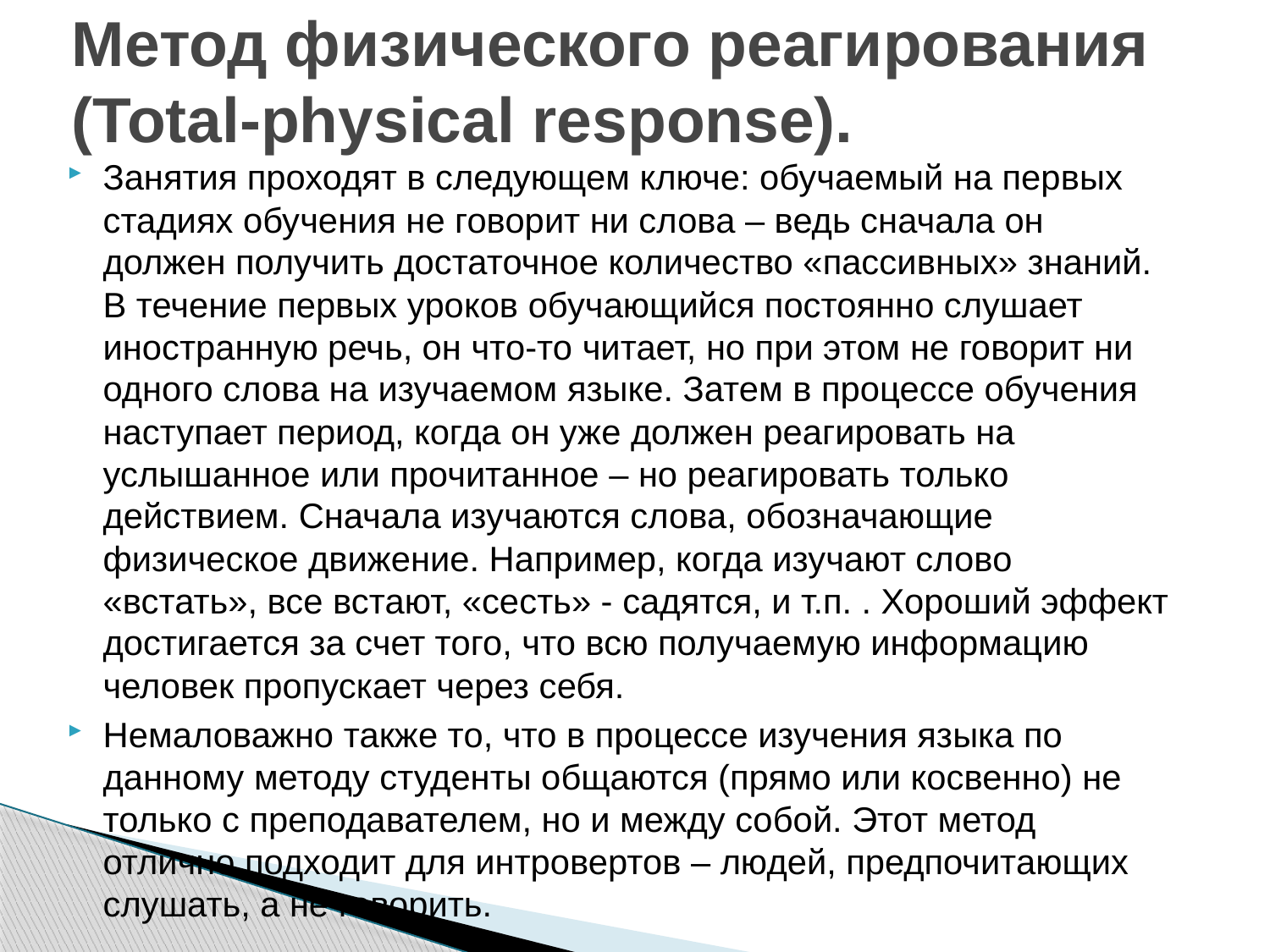

# Метод физического реагирования (Total-physical response).
Занятия проходят в следующем ключе: обучаемый на первых стадиях обучения не говорит ни слова – ведь сначала он должен получить достаточное количество «пассивных» знаний. В течение первых уроков обучающийся постоянно слушает иностранную речь, он что-то читает, но при этом не говорит ни одного слова на изучаемом языке. Затем в процессе обучения наступает период, когда он уже должен реагировать на услышанное или прочитанное – но реагировать только действием. Сначала изучаются слова, обозначающие физическое движение. Например, когда изучают слово «встать», все встают, «сесть» - садятся, и т.п. . Хороший эффект достигается за счет того, что всю получаемую информацию человек пропускает через себя.
Немаловажно также то, что в процессе изучения языка по данному методу студенты общаются (прямо или косвенно) не только с преподавателем, но и между собой. Этот метод отлично подходит для интровертов – людей, предпочитающих слушать, а не говорить.